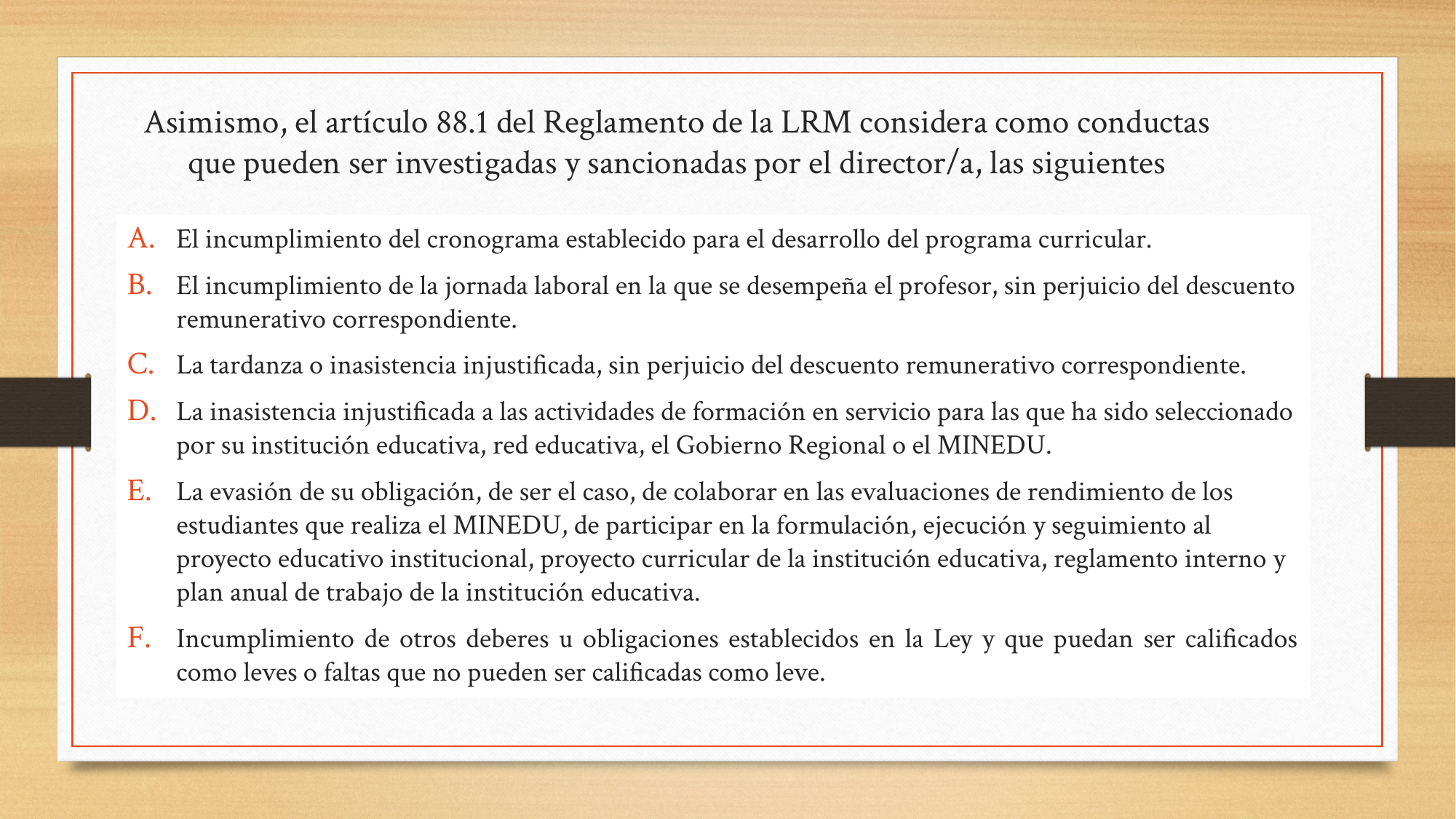

# Asimismo, el artículo 88.1 del Reglamento de la LRM considera como conductas que pueden ser investigadas y sancionadas por el director/a, las siguientes
El incumplimiento del cronograma establecido para el desarrollo del programa curricular.
El incumplimiento de la jornada laboral en la que se desempeña el profesor, sin perjuicio del descuento remunerativo correspondiente.
La tardanza o inasistencia injustificada, sin perjuicio del descuento remunerativo correspondiente.
La inasistencia injustificada a las actividades de formación en servicio para las que ha sido seleccionado por su institución educativa, red educativa, el Gobierno Regional o el MINEDU.
La evasión de su obligación, de ser el caso, de colaborar en las evaluaciones de rendimiento de los estudiantes que realiza el MINEDU, de participar en la formulación, ejecución y seguimiento al proyecto educativo institucional, proyecto curricular de la institución educativa, reglamento interno y plan anual de trabajo de la institución educativa.
Incumplimiento de otros deberes u obligaciones establecidos en la Ley y que puedan ser calificados como leves o faltas que no pueden ser calificadas como leve.